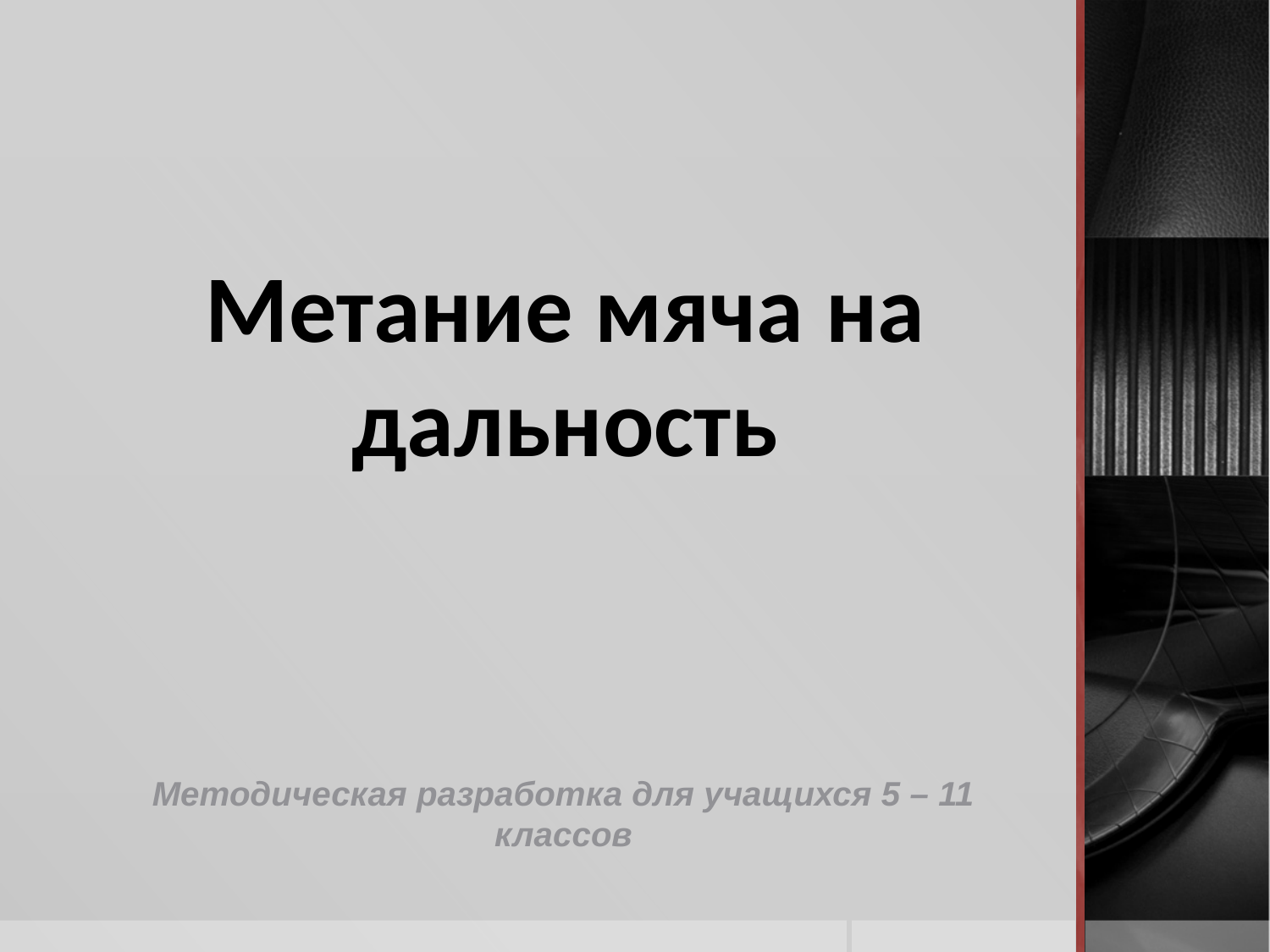

# Метание мяча на дальность
Методическая разработка для учащихся 5 – 11 классов